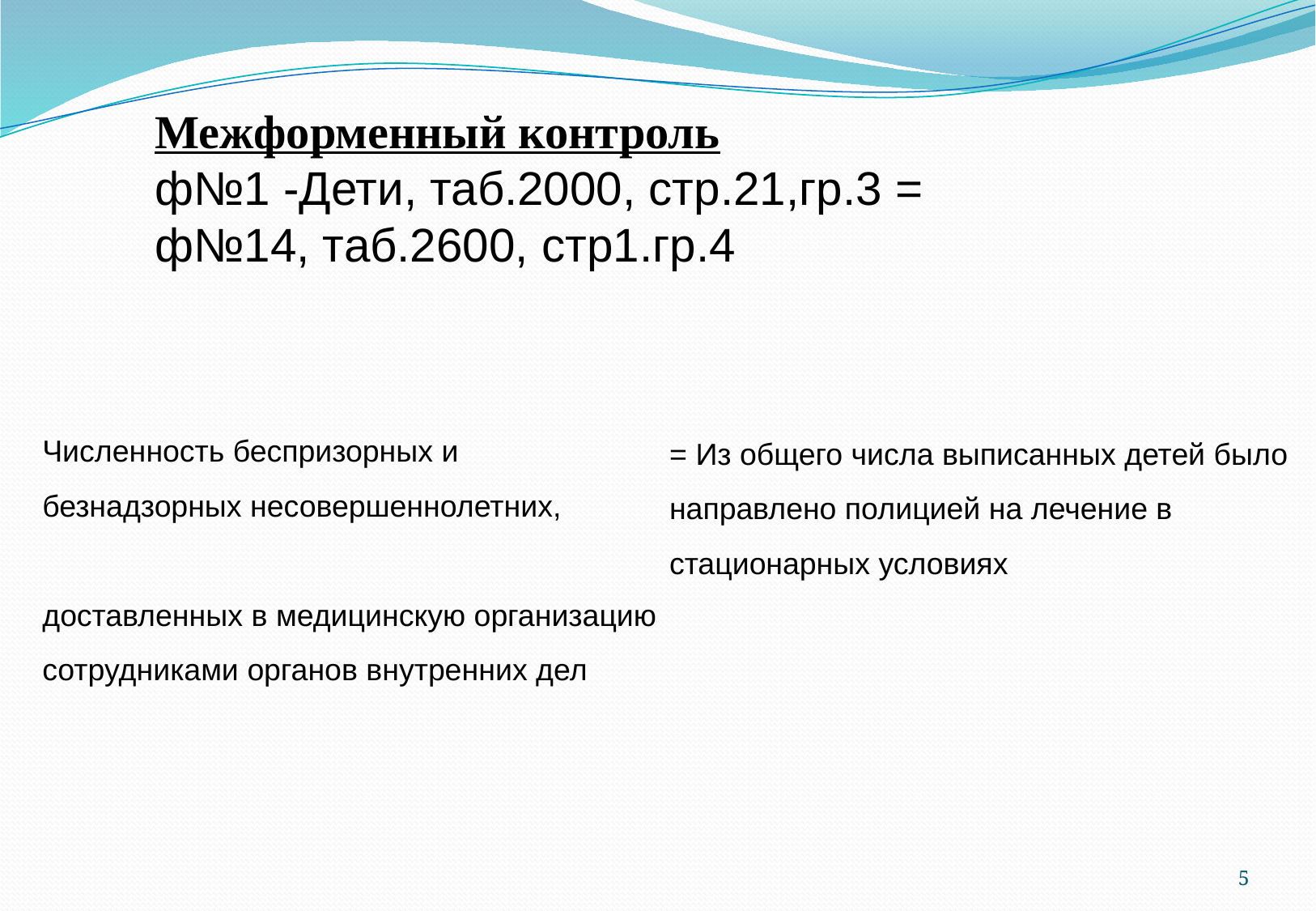

Межформенный контроль
ф№1 -Дети, таб.2000, стр.21,гр.3 = ф№14, таб.2600, стр1.гр.4
Численность беспризорных и
безнадзорных несовершеннолетних,
доставленных в медицинскую организацию сотрудниками органов внутренних дел
= Из общего числа выписанных детей было направлено полицией на лечение в стационарных условиях
5